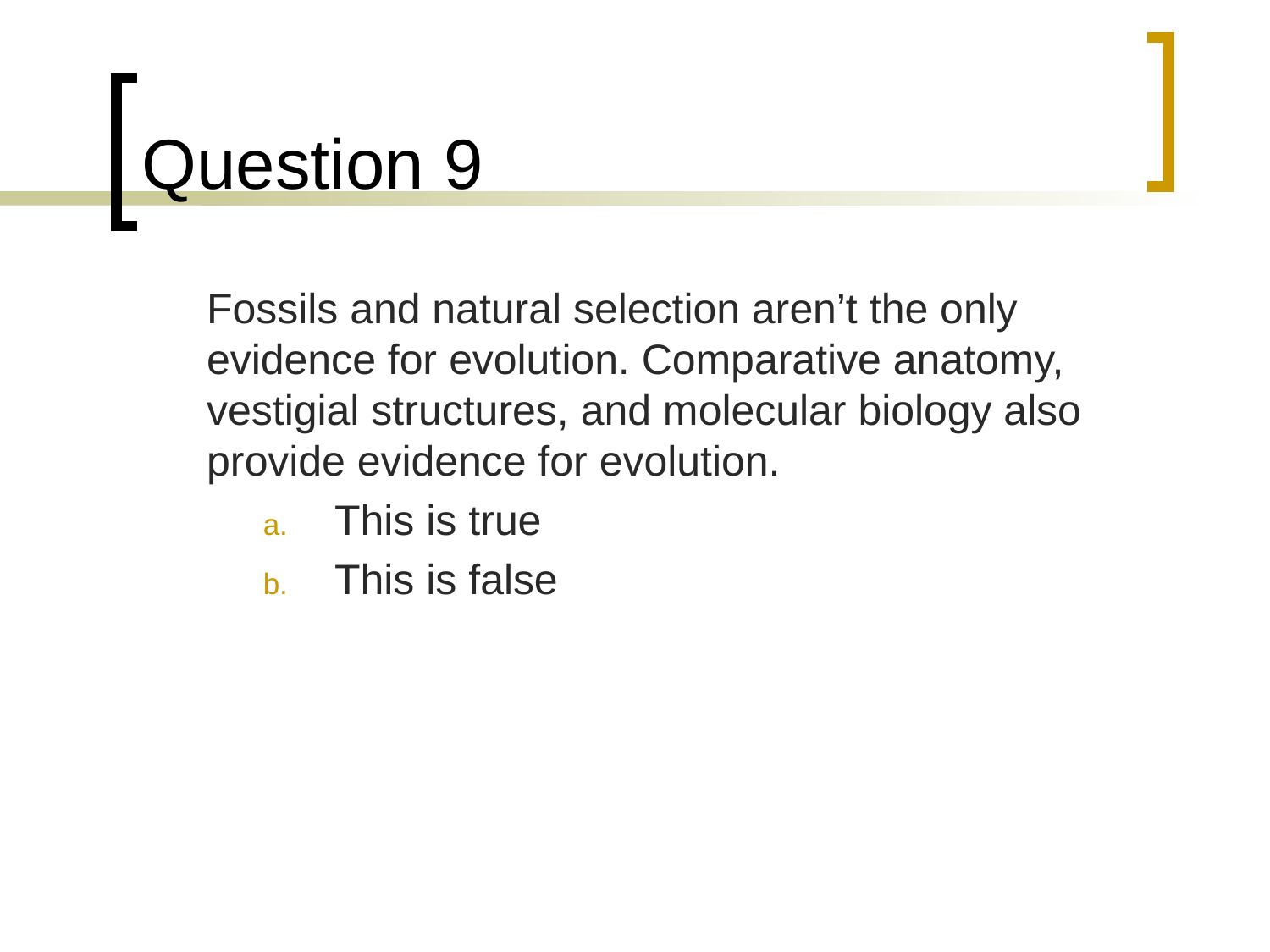

# Question 9
	Fossils and natural selection aren’t the only evidence for evolution. Comparative anatomy, vestigial structures, and molecular biology also provide evidence for evolution.
This is true
This is false